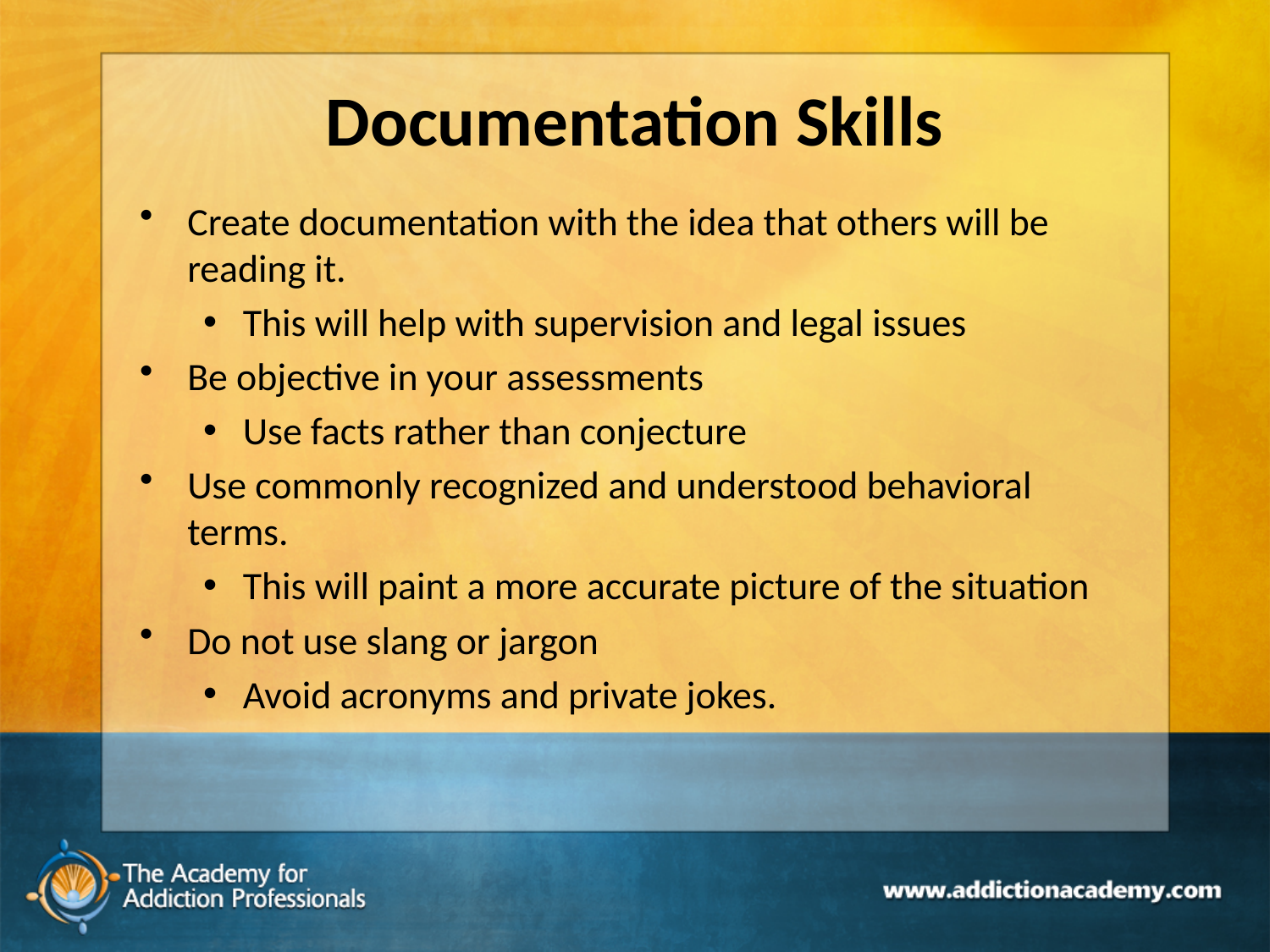

# Documentation Skills
Create documentation with the idea that others will be reading it.
This will help with supervision and legal issues
Be objective in your assessments
Use facts rather than conjecture
Use commonly recognized and understood behavioral terms.
This will paint a more accurate picture of the situation
Do not use slang or jargon
Avoid acronyms and private jokes.